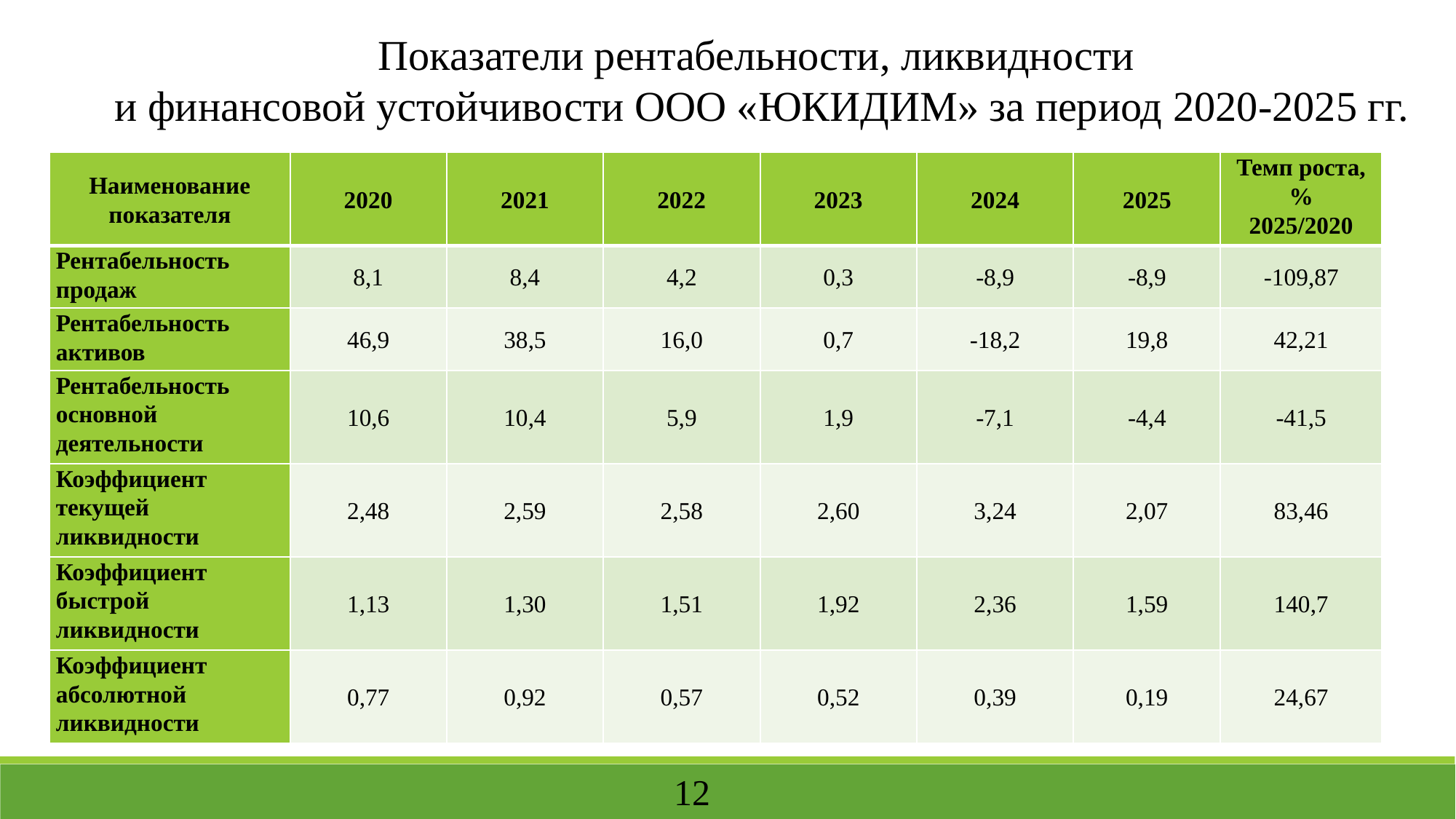

Показатели рентабельности, ликвидности
и финансовой устойчивости ООО «ЮКИДИМ» за период 2020-2025 гг.
| Наименование показателя | 2020 | 2021 | 2022 | 2023 | 2024 | 2025 | Темп роста, % 2025/2020 |
| --- | --- | --- | --- | --- | --- | --- | --- |
| Рентабельность продаж | 8,1 | 8,4 | 4,2 | 0,3 | -8,9 | -8,9 | -109,87 |
| Рентабельность активов | 46,9 | 38,5 | 16,0 | 0,7 | -18,2 | 19,8 | 42,21 |
| Рентабельность основной деятельности | 10,6 | 10,4 | 5,9 | 1,9 | -7,1 | -4,4 | -41,5 |
| Коэффициент текущей ликвидности | 2,48 | 2,59 | 2,58 | 2,60 | 3,24 | 2,07 | 83,46 |
| Коэффициент быстрой ликвидности | 1,13 | 1,30 | 1,51 | 1,92 | 2,36 | 1,59 | 140,7 |
| Коэффициент абсолютной ликвидности | 0,77 | 0,92 | 0,57 | 0,52 | 0,39 | 0,19 | 24,67 |
12